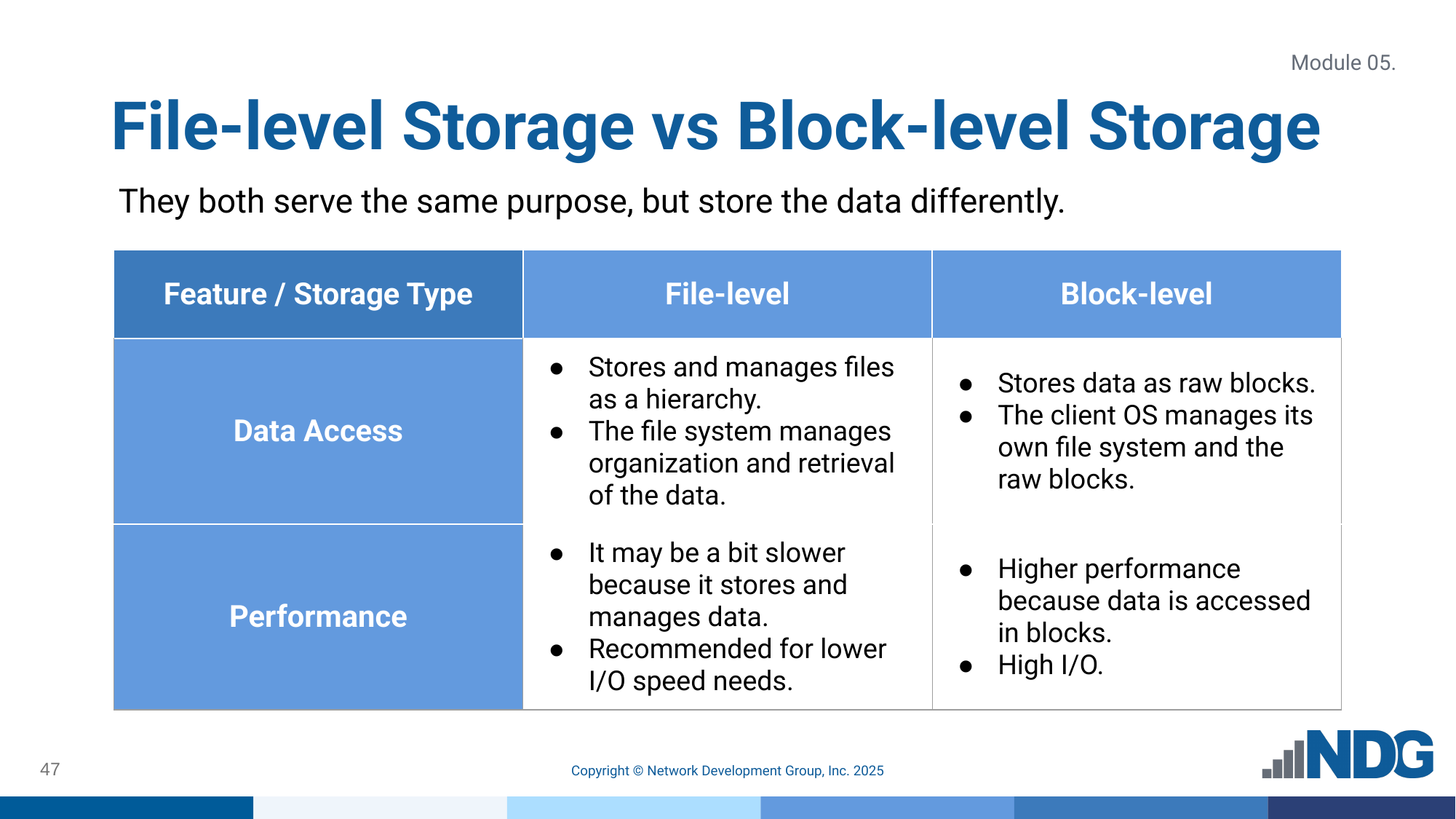

# File-level Storage vs Block-level Storage
Module 05.
They both serve the same purpose, but store the data differently.
| Feature / Storage Type | File-level | Block-level |
| --- | --- | --- |
| Data Access | Stores and manages files as a hierarchy. The file system manages organization and retrieval of the data. | Stores data as raw blocks. The client OS manages its own file system and the raw blocks. |
| Performance | It may be a bit slower because it stores and manages data. Recommended for lower I/O speed needs. | Higher performance because data is accessed in blocks. High I/O. |